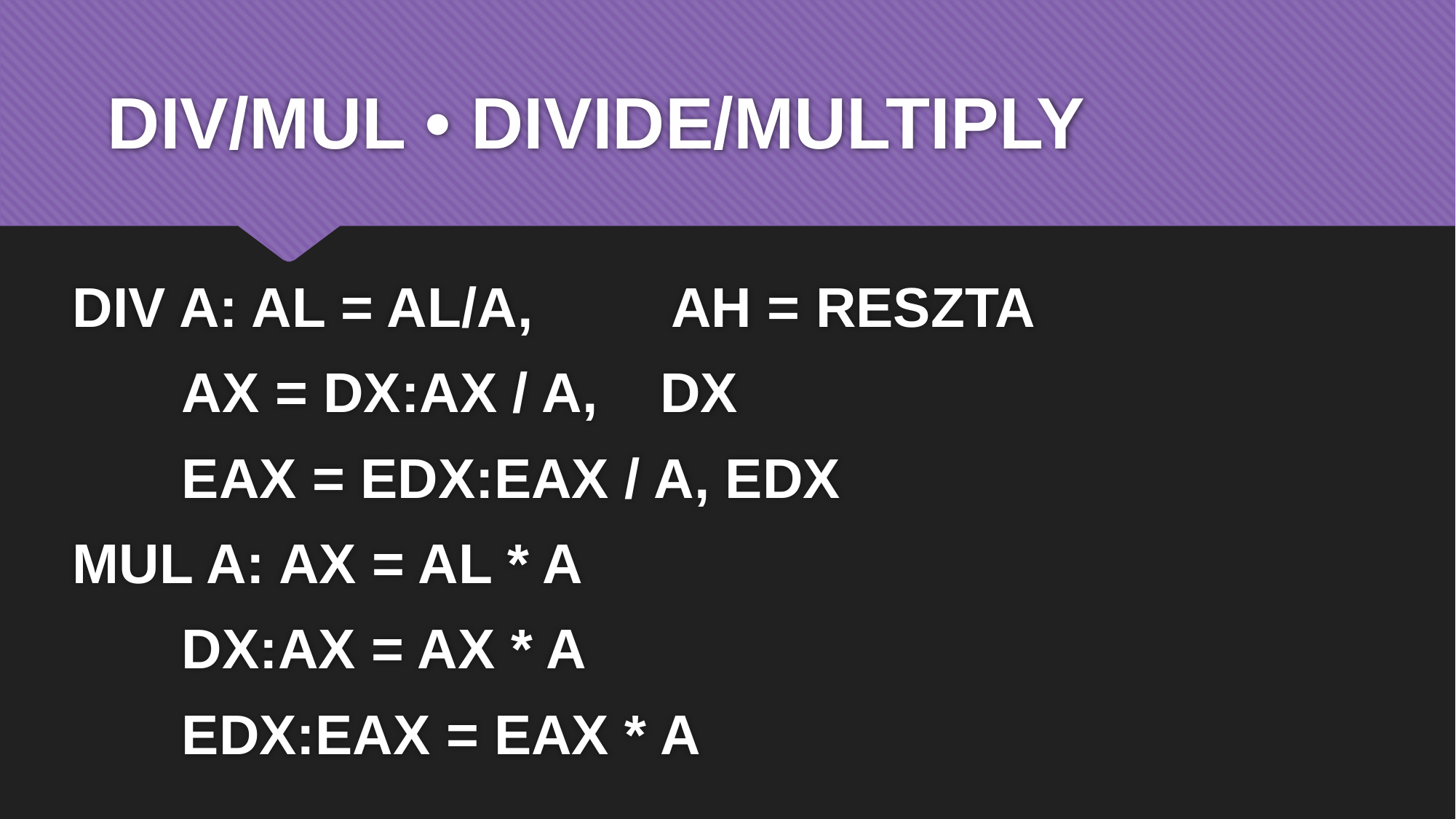

# DIV/MUL • DIVIDE/MULTIPLY
DIV A: AL = AL/A,         AH = RESZTA
       AX = DX:AX / A,    DX
       EAX = EDX:EAX / A, EDX
MUL A: AX = AL * A
       DX:AX = AX * A
       EDX:EAX = EAX * A